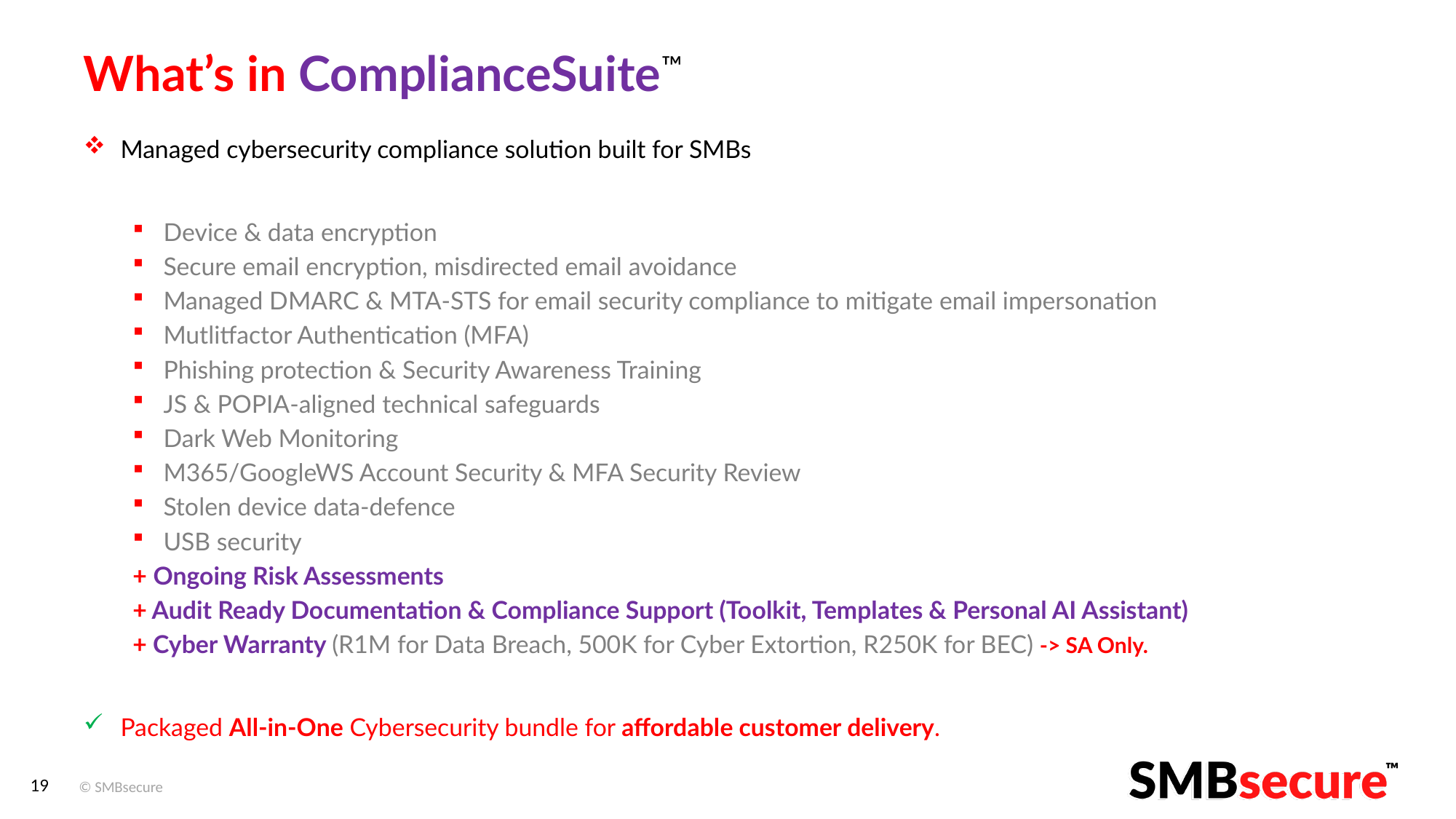

# What’s in ComplianceSuite™
Managed cybersecurity compliance solution built for SMBs

Device & data encryption
Secure email encryption, misdirected email avoidance
Managed DMARC & MTA-STS for email security compliance to mitigate email impersonation
Mutlitfactor Authentication (MFA)
Phishing protection & Security Awareness Training
JS & POPIA-aligned technical safeguards
Dark Web Monitoring
M365/GoogleWS Account Security & MFA Security Review
Stolen device data-defence
USB security
+ Ongoing Risk Assessments
+ Audit Ready Documentation & Compliance Support (Toolkit, Templates & Personal AI Assistant)
+ Cyber Warranty (R1M for Data Breach, 500K for Cyber Extortion, R250K for BEC) -> SA Only.

Packaged All-in-One Cybersecurity bundle for affordable customer delivery.